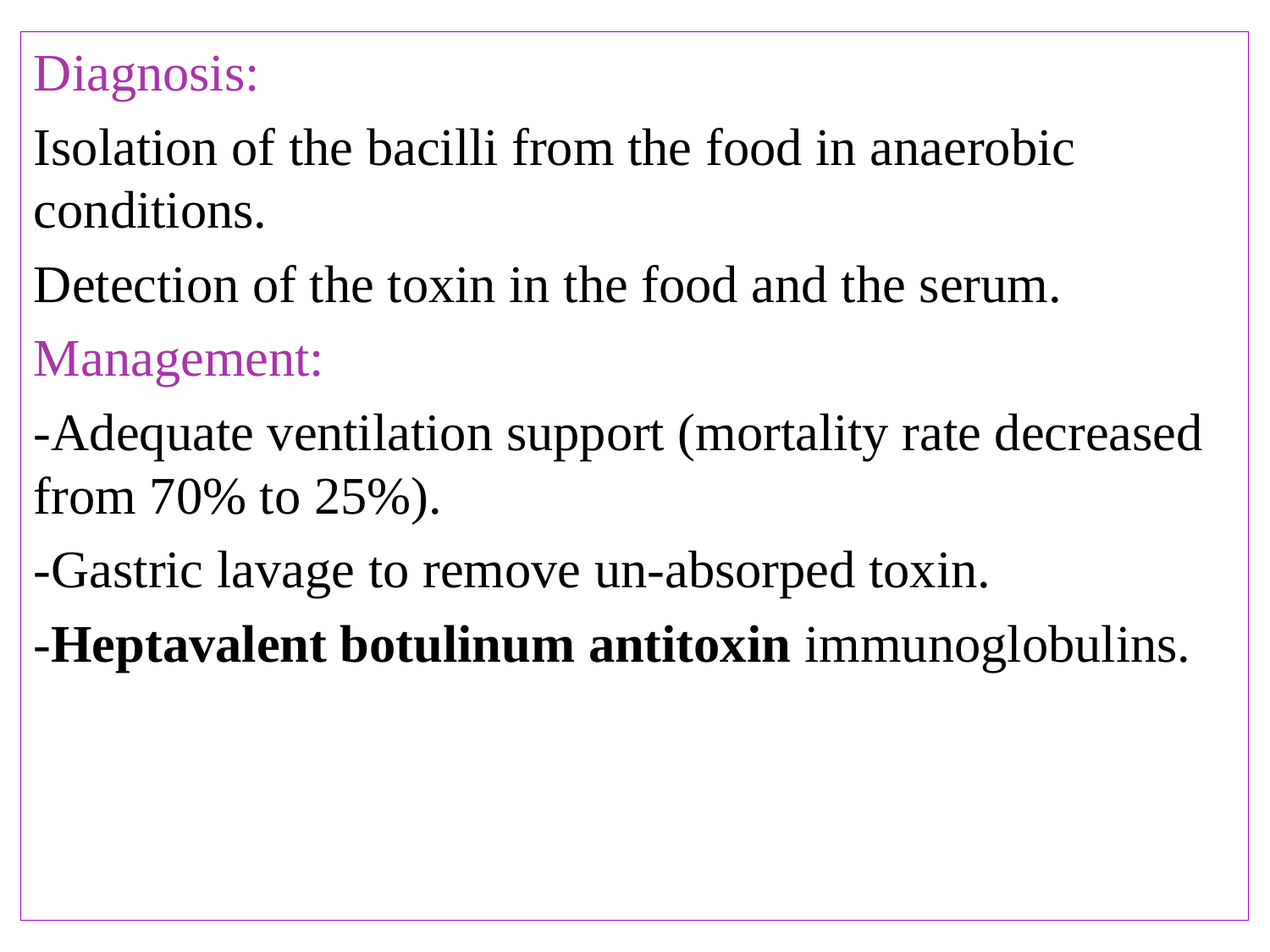

# N
Diagnosis:
Isolation of the bacilli from the food in anaerobic conditions.
Detection of the toxin in the food and the serum.
Management:
-Adequate ventilation support (mortality rate decreased from 70% to 25%).
-Gastric lavage to remove un-absorped toxin.
-Heptavalent botulinum antitoxin immunoglobulins.